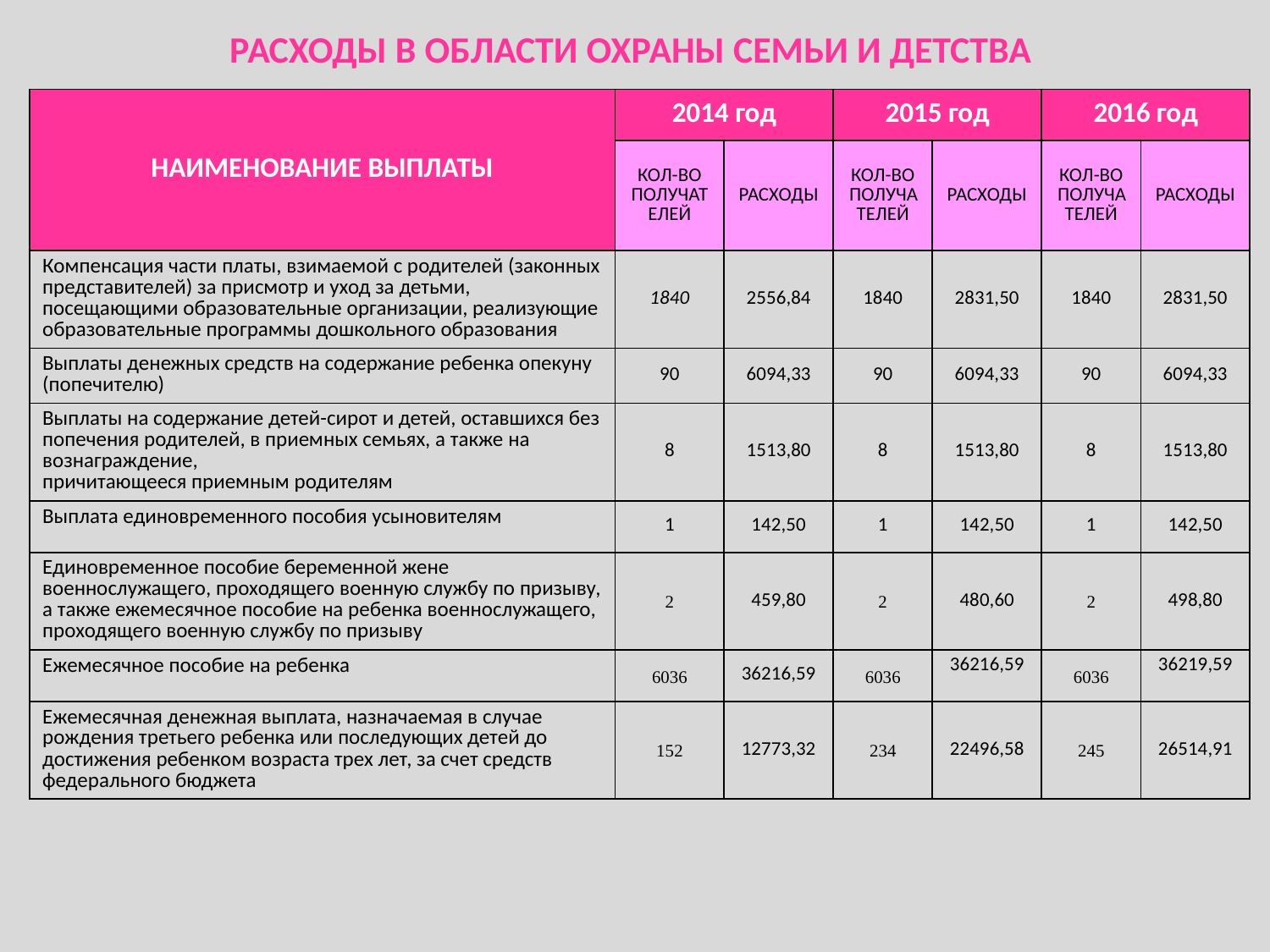

# РАСХОДЫ В ОБЛАСТИ ОХРАНЫ СЕМЬИ И ДЕТСТВА
| НАИМЕНОВАНИЕ ВЫПЛАТЫ | 2014 год |  | 2015 год |  | 2016 год |  |
| --- | --- | --- | --- | --- | --- | --- |
|  | КОЛ-ВО ПОЛУЧАТЕЛЕЙ | РАСХОДЫ | КОЛ-ВО ПОЛУЧАТЕЛЕЙ | РАСХОДЫ | КОЛ-ВО ПОЛУЧАТЕЛЕЙ | РАСХОДЫ |
| Компенсация части платы, взимаемой с родителей (законных представителей) за присмотр и уход за детьми, посещающими образовательные организации, реализующие образовательные программы дошкольного образования | 1840 | 2556,84 | 1840 | 2831,50 | 1840 | 2831,50 |
| Выплаты денежных средств на содержание ребенка опекуну (попечителю) | 90 | 6094,33 | 90 | 6094,33 | 90 | 6094,33 |
| Выплаты на содержание детей-сирот и детей, оставшихся без попечения родителей, в приемных семьях, а также на вознаграждение, причитающееся приемным родителям | 8 | 1513,80 | 8 | 1513,80 | 8 | 1513,80 |
| Выплата единовременного пособия усыновителям | 1 | 142,50 | 1 | 142,50 | 1 | 142,50 |
| Единовременное пособие беременной жене военнослужащего, проходящего военную службу по призыву, а также ежемесячное пособие на ребенка военнослужащего, проходящего военную службу по призыву | 2 | 459,80 | 2 | 480,60 | 2 | 498,80 |
| Ежемесячное пособие на ребенка | 6036 | 36216,59 | 6036 | 36216,59 | 6036 | 36219,59 |
| Ежемесячная денежная выплата, назначаемая в случае рождения третьего ребенка или последующих детей до достижения ребенком возраста трех лет, за счет средств федерального бюджета | 152 | 12773,32 | 234 | 22496,58 | 245 | 26514,91 |